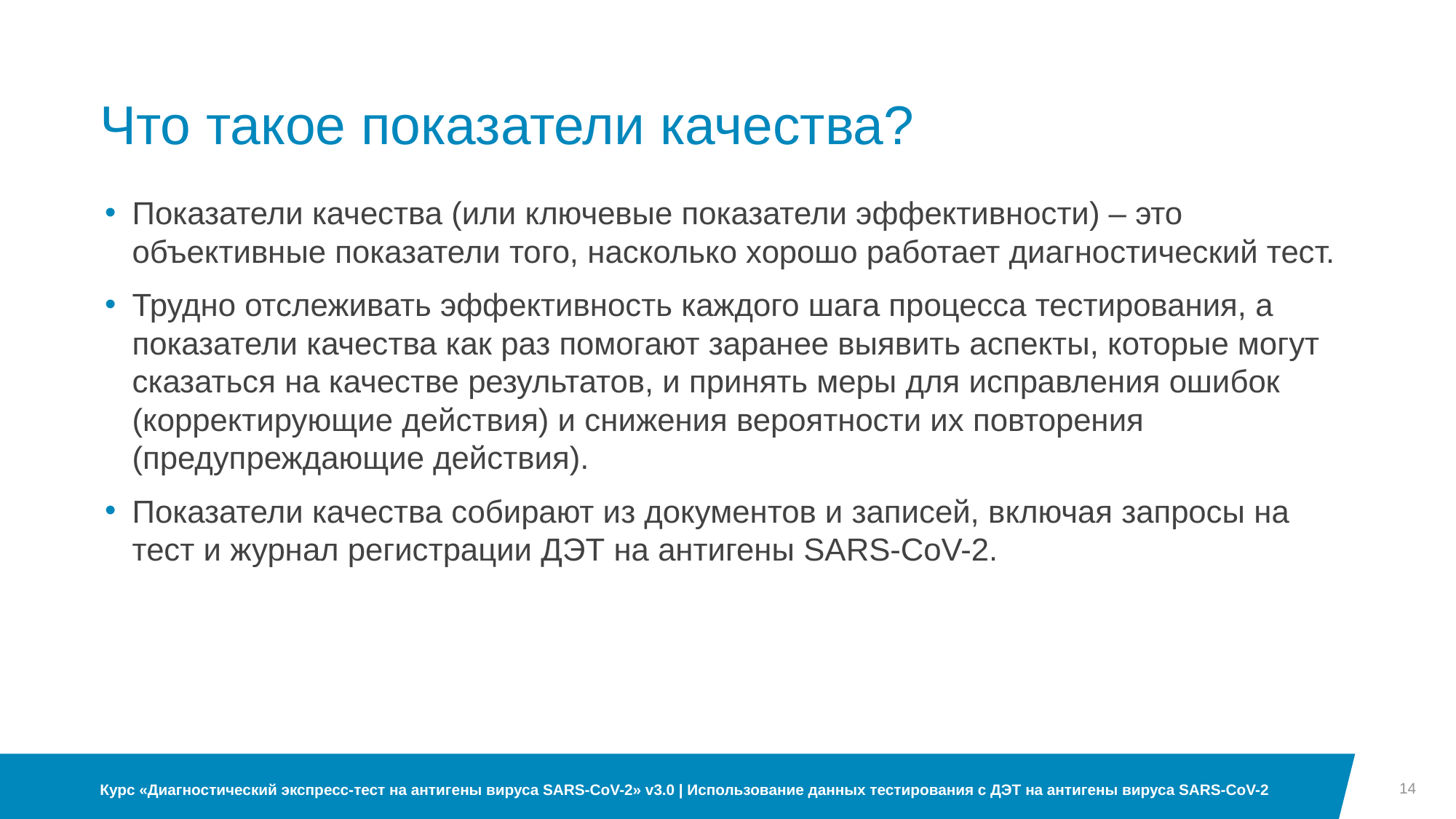

# Что такое показатели качества?
Показатели качества (или ключевые показатели эффективности) – это объективные показатели того, насколько хорошо работает диагностический тест.
Трудно отслеживать эффективность каждого шага процесса тестирования, а показатели качества как раз помогают заранее выявить аспекты, которые могут сказаться на качестве результатов, и принять меры для исправления ошибок (корректирующие действия) и снижения вероятности их повторения (предупреждающие действия).
Показатели качества собирают из документов и записей, включая запросы на тест и журнал регистрации ДЭТ на антигены SARS-CoV-2.

14
Курс «Диагностический экспресс-тест на антигены вируса SARS-CoV-2» v3.0 | Использование данных тестирования с ДЭТ на антигены вируса SARS-CoV-2